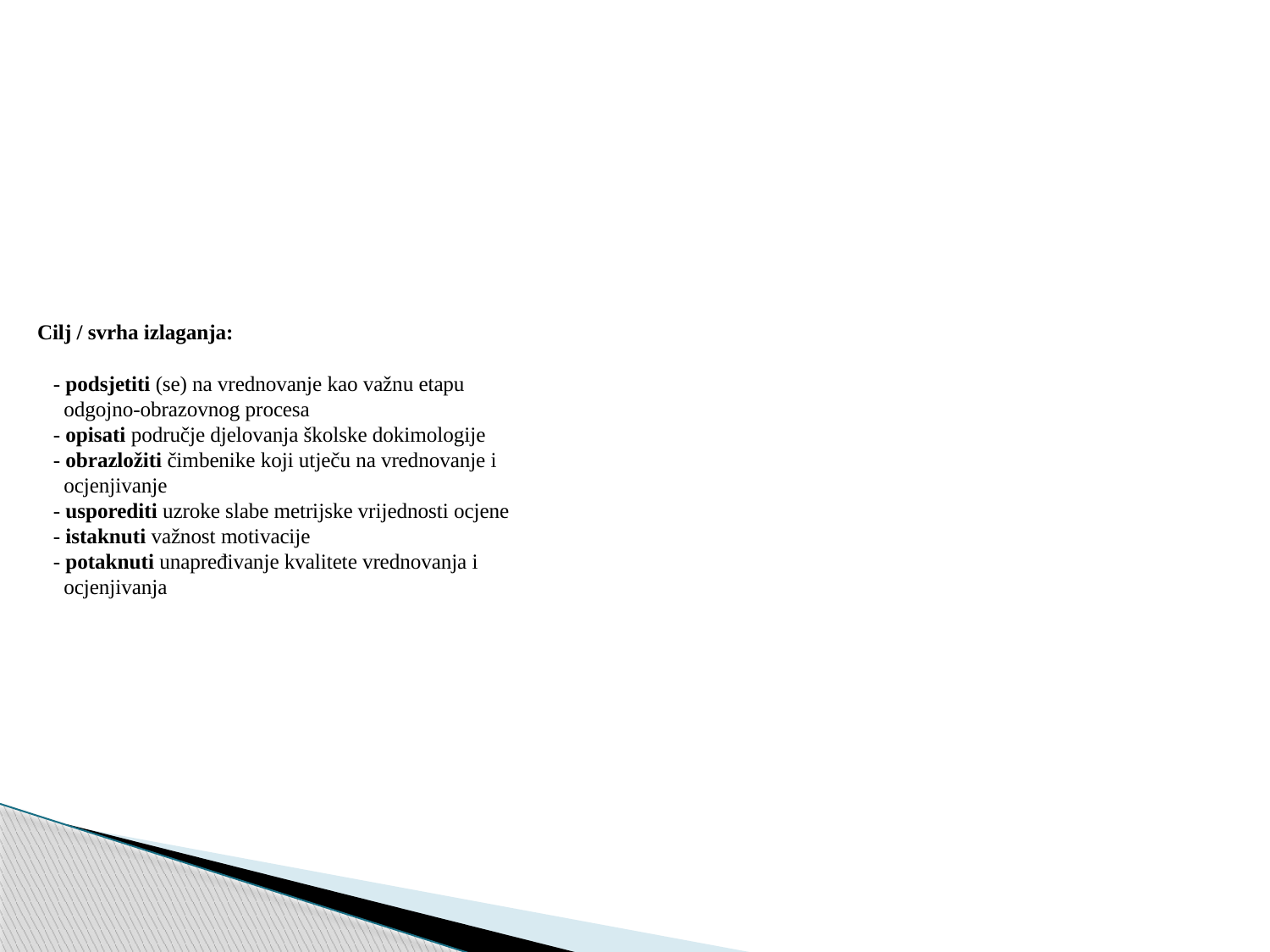

# Cilj / svrha izlaganja: - podsjetiti (se) na vrednovanje kao važnu etapu odgojno-obrazovnog procesa - opisati područje djelovanja školske dokimologije - obrazložiti čimbenike koji utječu na vrednovanje i ocjenjivanje - usporediti uzroke slabe metrijske vrijednosti ocjene - istaknuti važnost motivacije - potaknuti unapređivanje kvalitete vrednovanja i ocjenjivanja